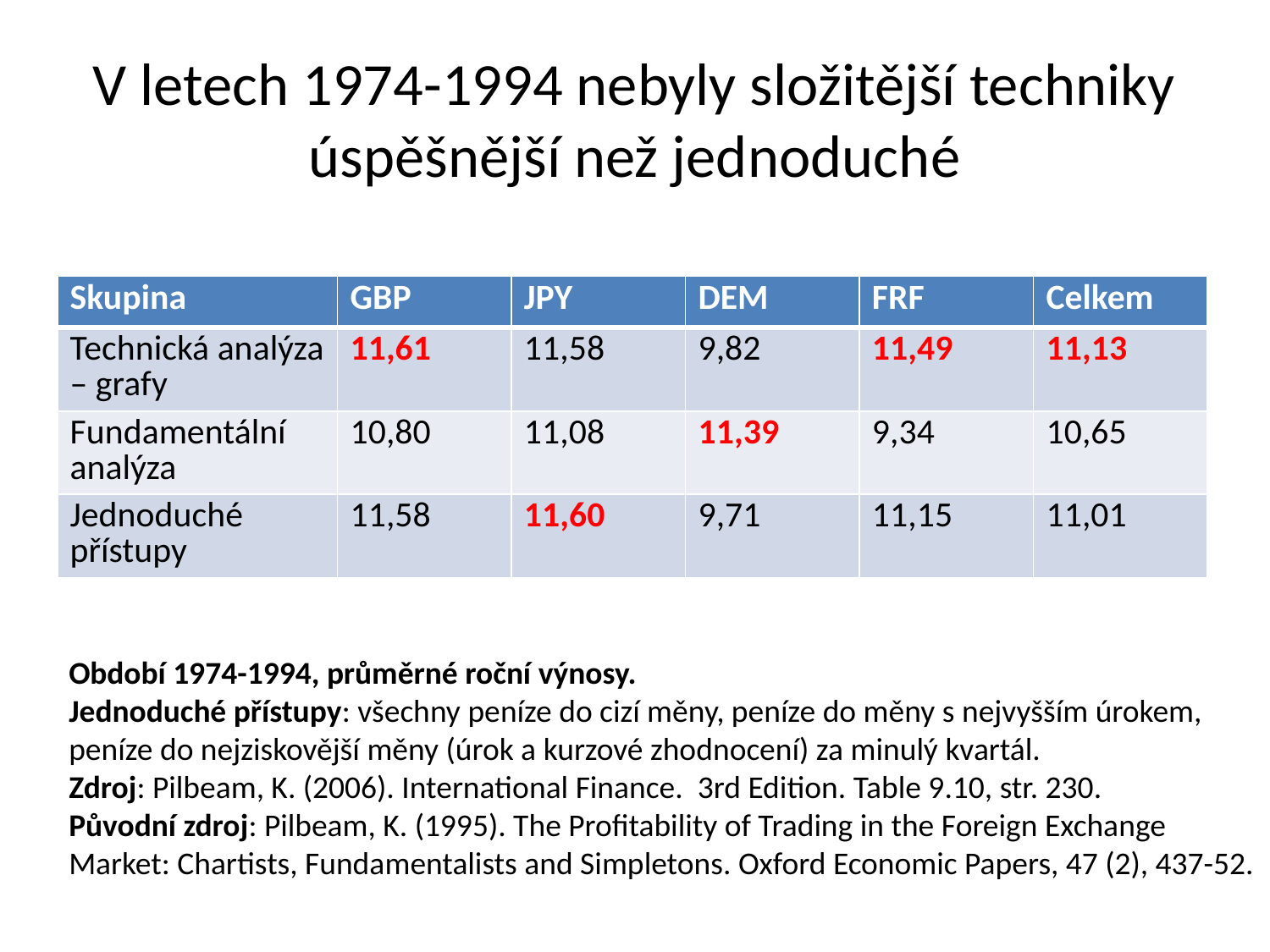

# V letech 1974-1994 nebyly složitější techniky úspěšnější než jednoduché

| Skupina | GBP | JPY | DEM | FRF | Celkem |
| --- | --- | --- | --- | --- | --- |
| Technická analýza – grafy | 11,61 | 11,58 | 9,82 | 11,49 | 11,13 |
| Fundamentální analýza | 10,80 | 11,08 | 11,39 | 9,34 | 10,65 |
| Jednoduché přístupy | 11,58 | 11,60 | 9,71 | 11,15 | 11,01 |
Období 1974-1994, průměrné roční výnosy.
Jednoduché přístupy: všechny peníze do cizí měny, peníze do měny s nejvyšším úrokem, peníze do nejziskovější měny (úrok a kurzové zhodnocení) za minulý kvartál.
Zdroj: Pilbeam, K. (2006). International Finance.  3rd Edition. Table 9.10, str. 230.
Původní zdroj: Pilbeam, K. (1995). The Profitability of Trading in the Foreign Exchange Market: Chartists, Fundamentalists and Simpletons. Oxford Economic Papers, 47 (2), 437-52.